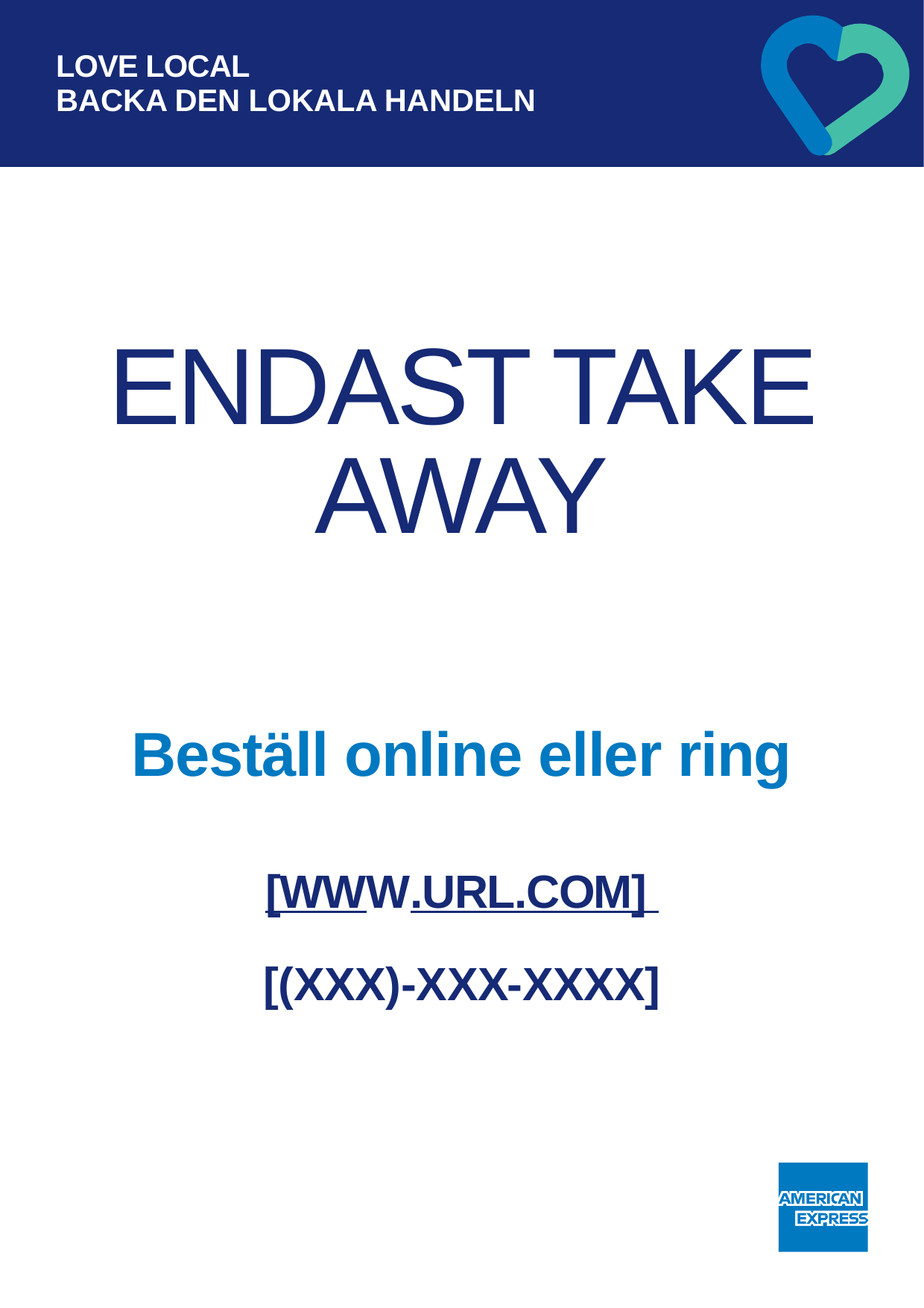

LOVE LOCAL
BACKA DEN LOKALA HANDELN
# ENDAST TAKE AWAY
Beställ online eller ring
[WWW.URL.COM]  [(XXX)-XXX-XXXX]